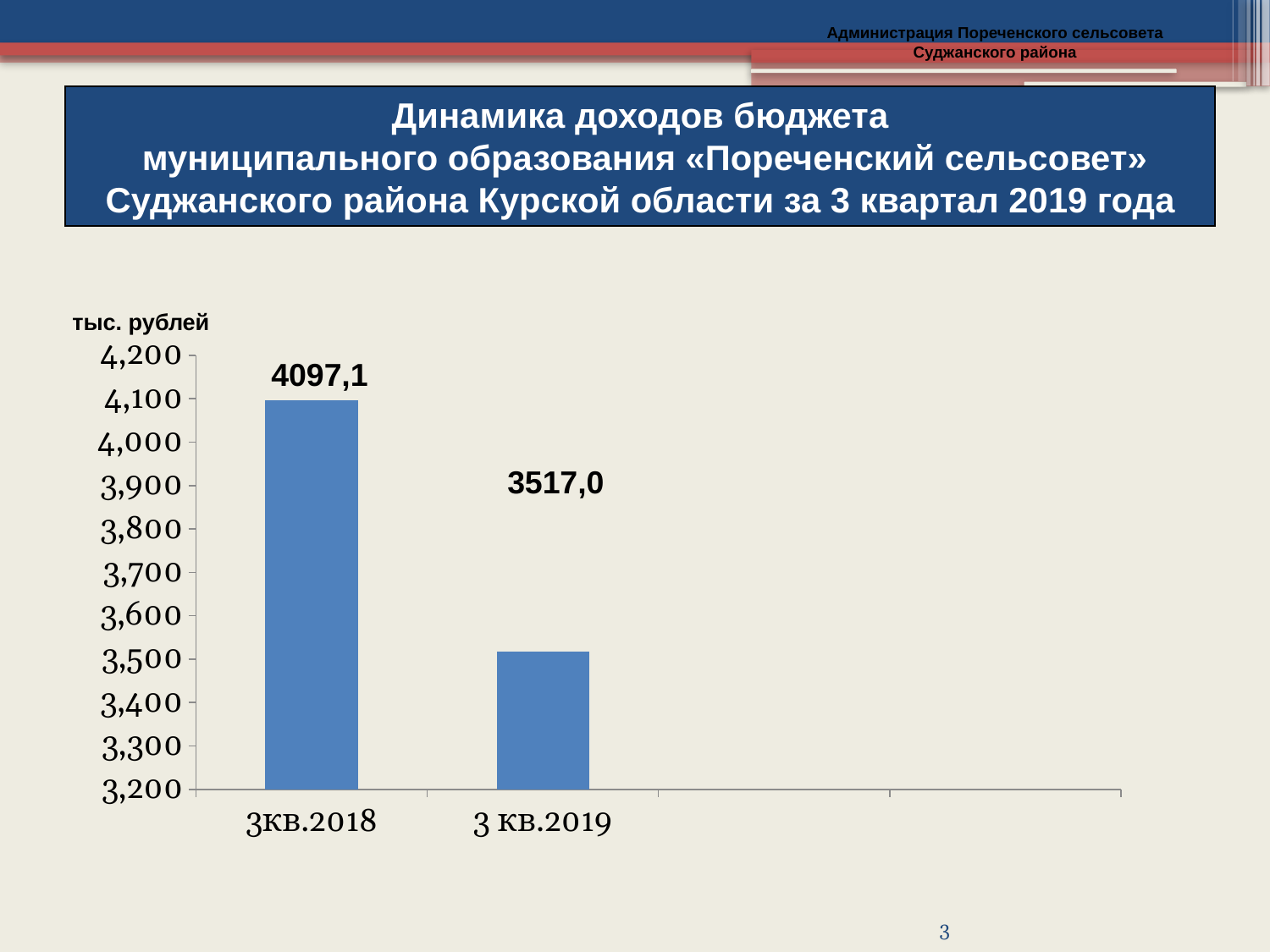

Администрация Пореченского сельсовета Суджанского района
Динамика доходов бюджета
 муниципального образования «Пореченский сельсовет»
Суджанского района Курской области за 3 квартал 2019 года
тыс. рублей

### Chart

| Category | Бюджет Боковского сельского поселения |  |
|---|---|---|
| 3кв.2018 | 4097.1 | None |
| 3 кв.2019 | 3517.0 | None |
4097,1

3517,0
3